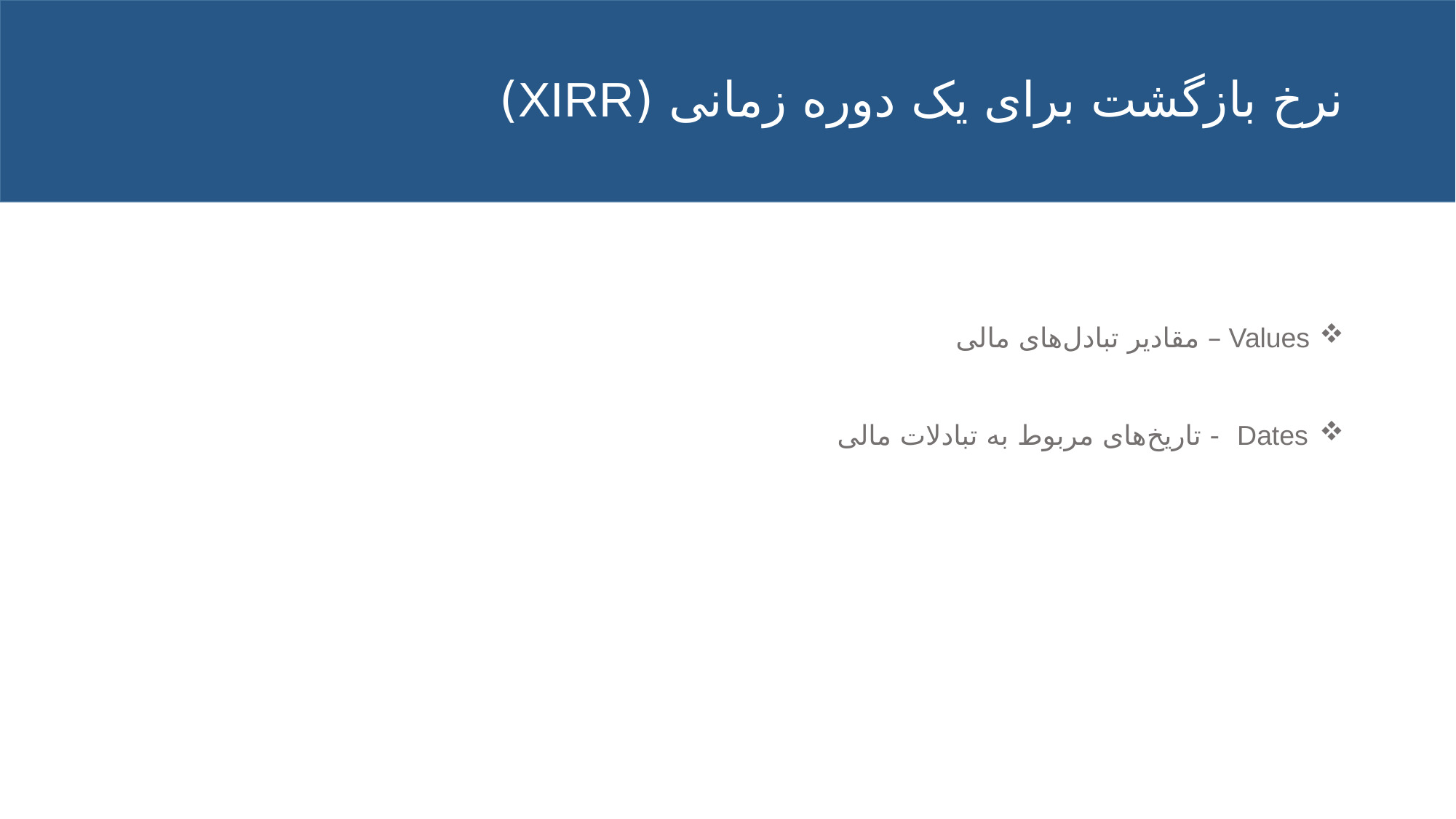

# نرخ بازگشت برای یک دوره زمانی (XIRR)

 Values – مقادیر تبادل‌های مالی
 Dates  - تاریخ‌های مربوط به تبادلات مالی